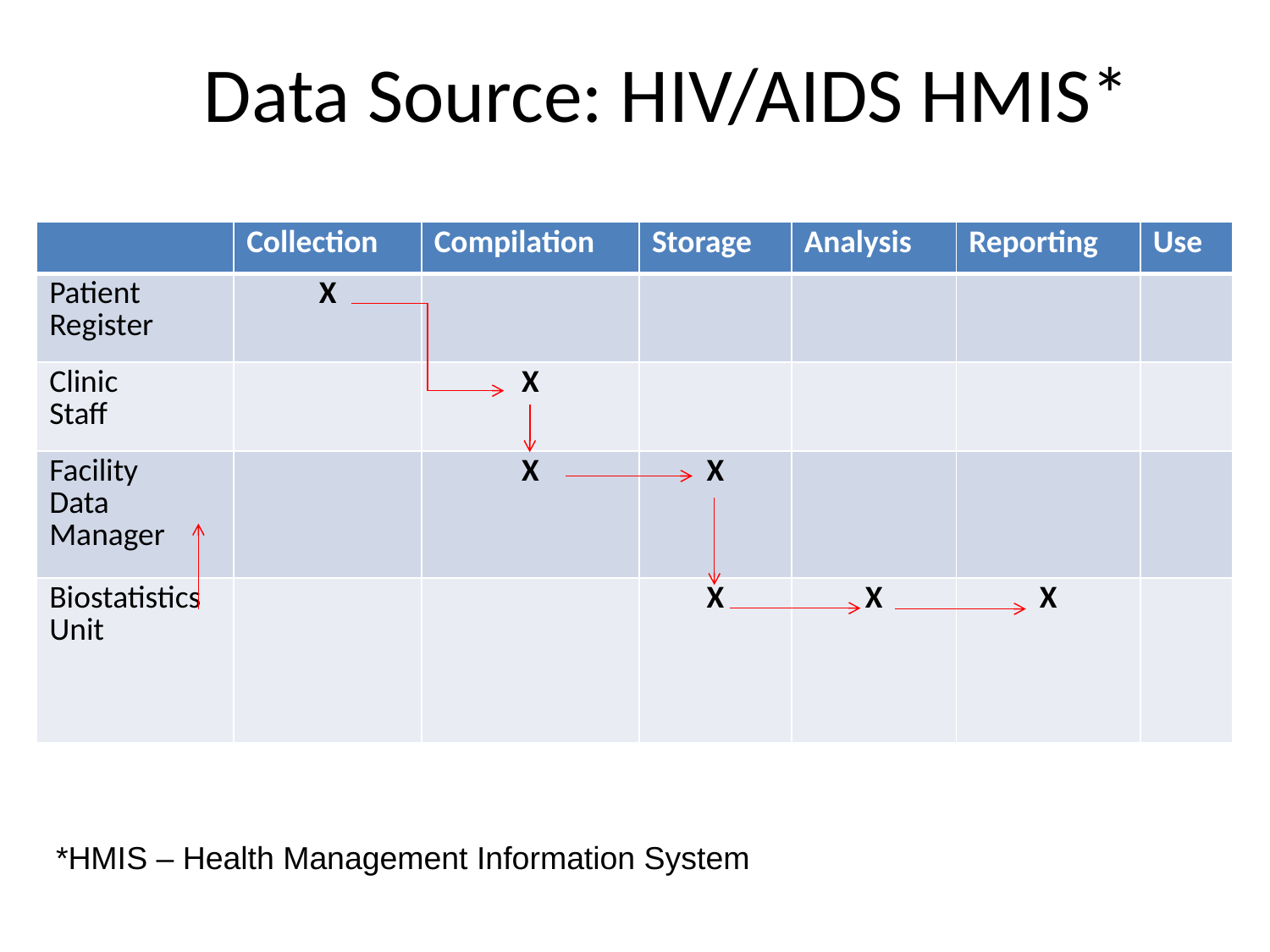

# Data Source: HIV/AIDS HMIS*
|  | Collection | Compilation | Storage | Analysis | Reporting | Use |
| --- | --- | --- | --- | --- | --- | --- |
| Patient Register | X |  |  |  |  |  |
| Clinic Staff |  | X |  |  |  |  |
| Facility Data Manager |  | X | X |  |  |  |
| Biostatistics Unit |  |  | X | X | X |  |
*HMIS – Health Management Information System